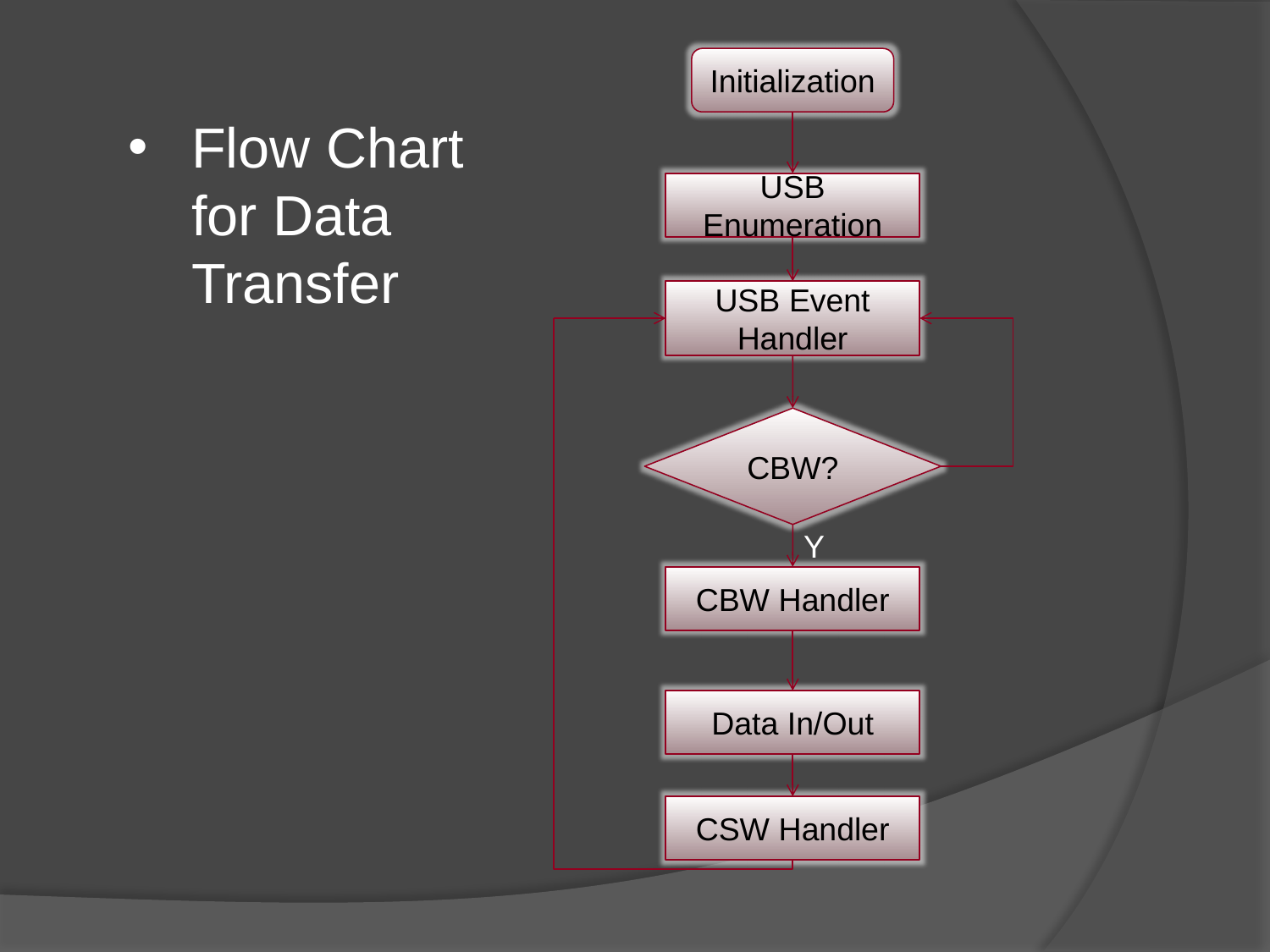

Initialization
Flow Chart for Data Transfer
USB Enumeration
USB Event Handler
CBW?
Y
CBW Handler
Data In/Out
CSW Handler